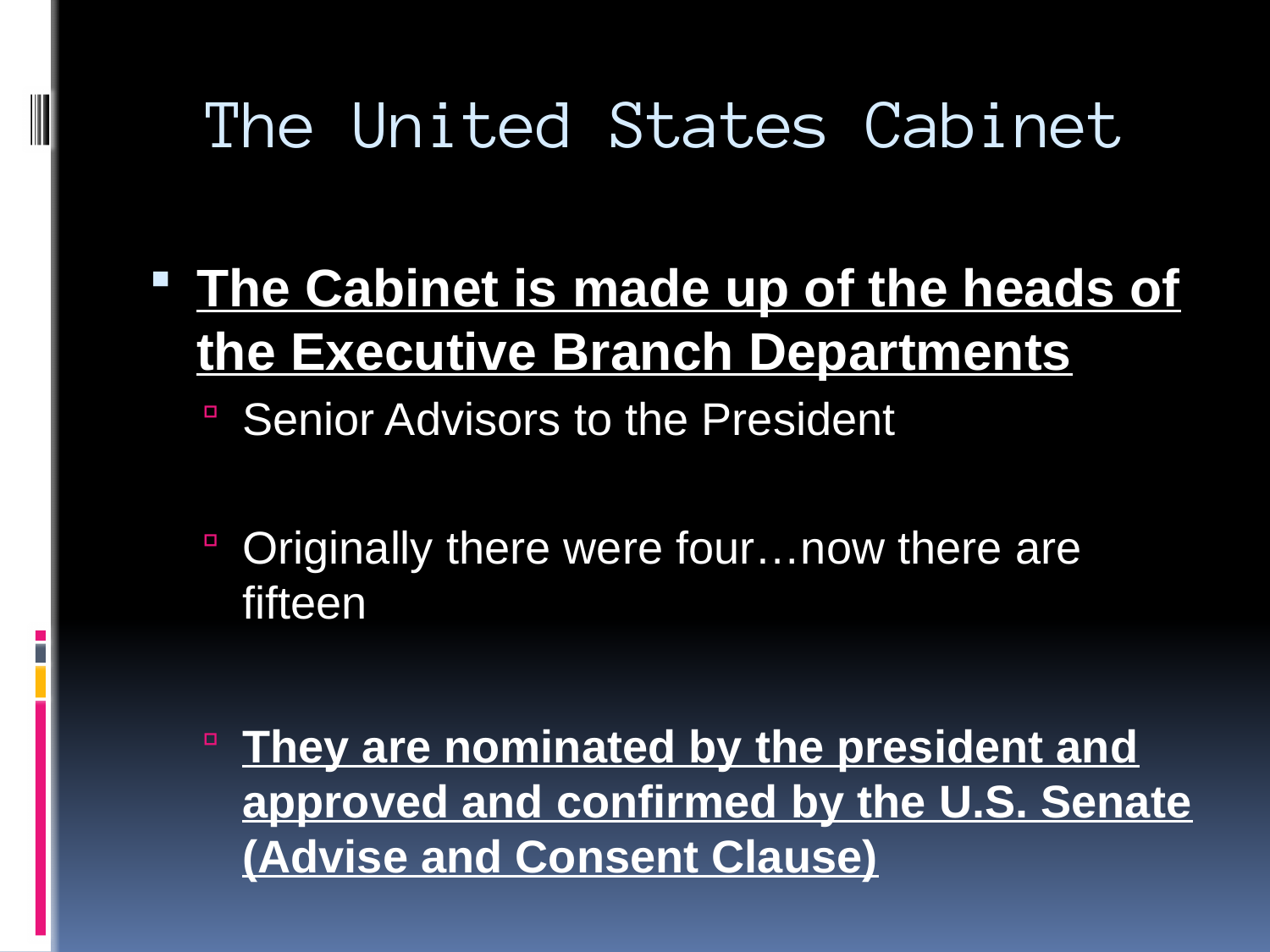

# The United States Cabinet
The Cabinet is made up of the heads of the Executive Branch Departments
Senior Advisors to the President

Originally there were four…now there are fifteen

They are nominated by the president and approved and confirmed by the U.S. Senate (Advise and Consent Clause)